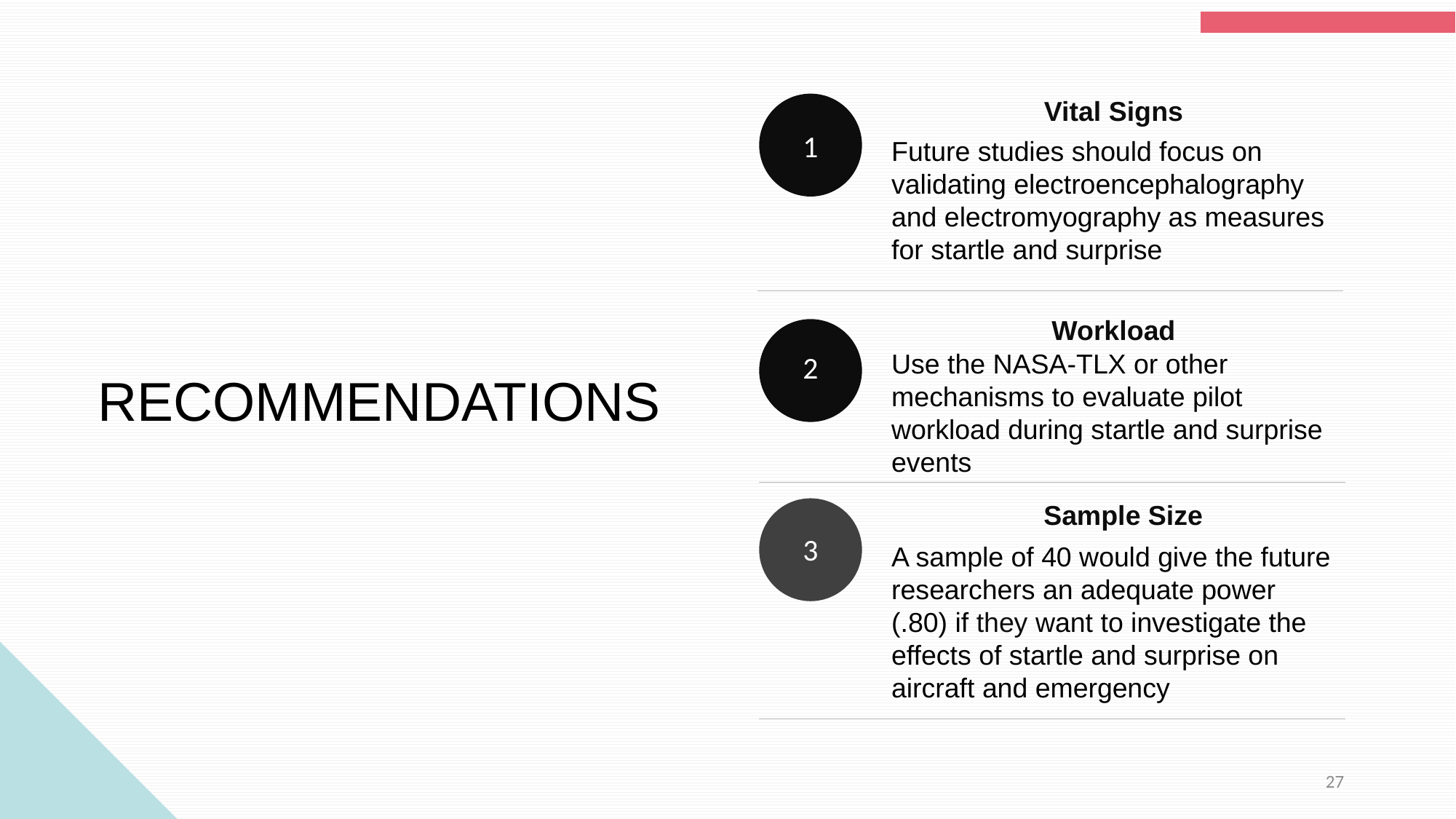

Vital Signs
Future studies should focus on validating electroencephalography and electromyography as measures for startle and surprise

1
Workload
Use the NASA-TLX or other mechanisms to evaluate pilot workload during startle and surprise events

2
RECOMMENDATIONS

Sample Size
A sample of 40 would give the future researchers an adequate power (.80) if they want to investigate the effects of startle and surprise on aircraft and emergency
3

27